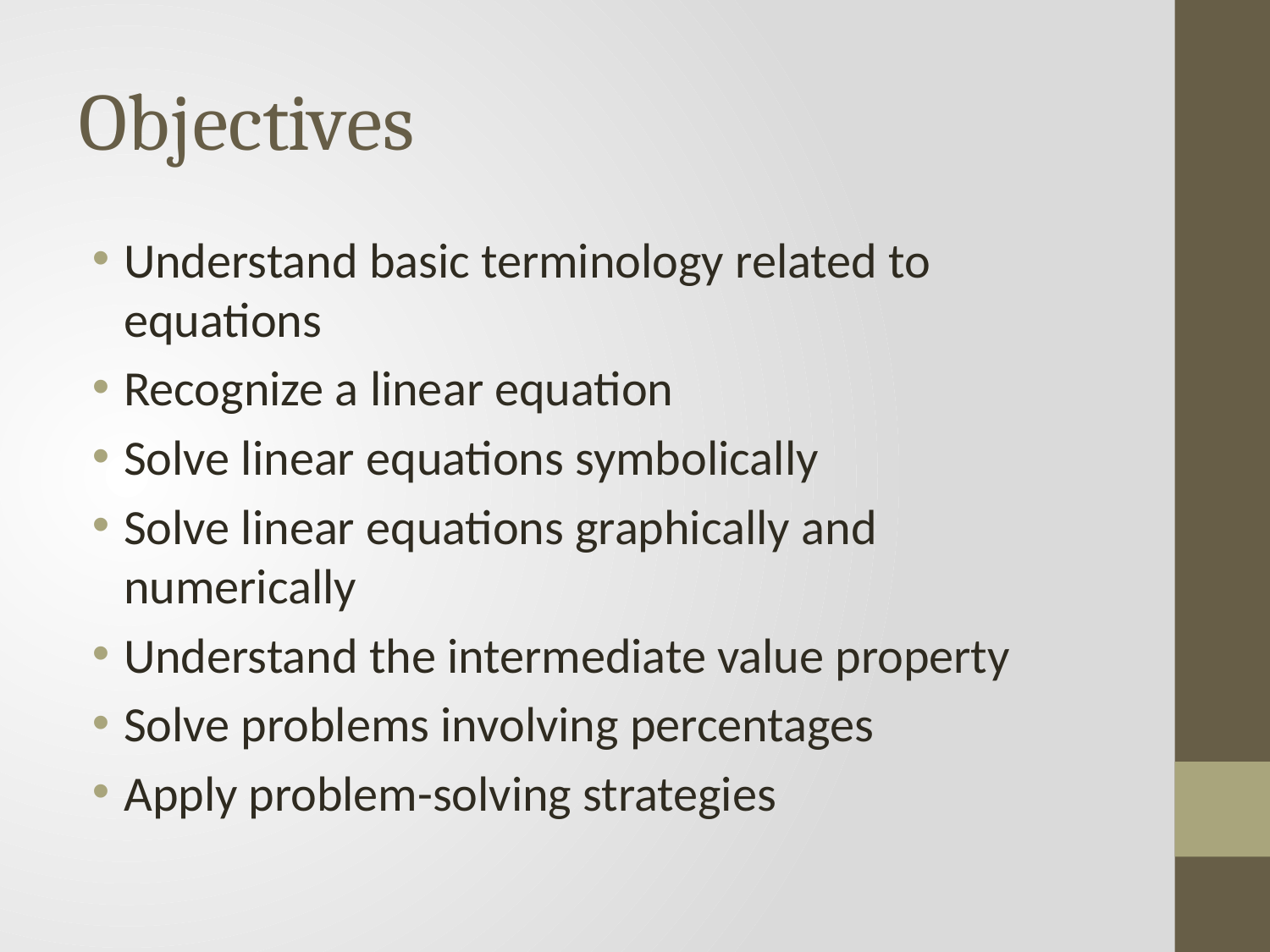

# Objectives
Understand basic terminology related to equations
Recognize a linear equation
Solve linear equations symbolically
Solve linear equations graphically and numerically
Understand the intermediate value property
Solve problems involving percentages
Apply problem-solving strategies